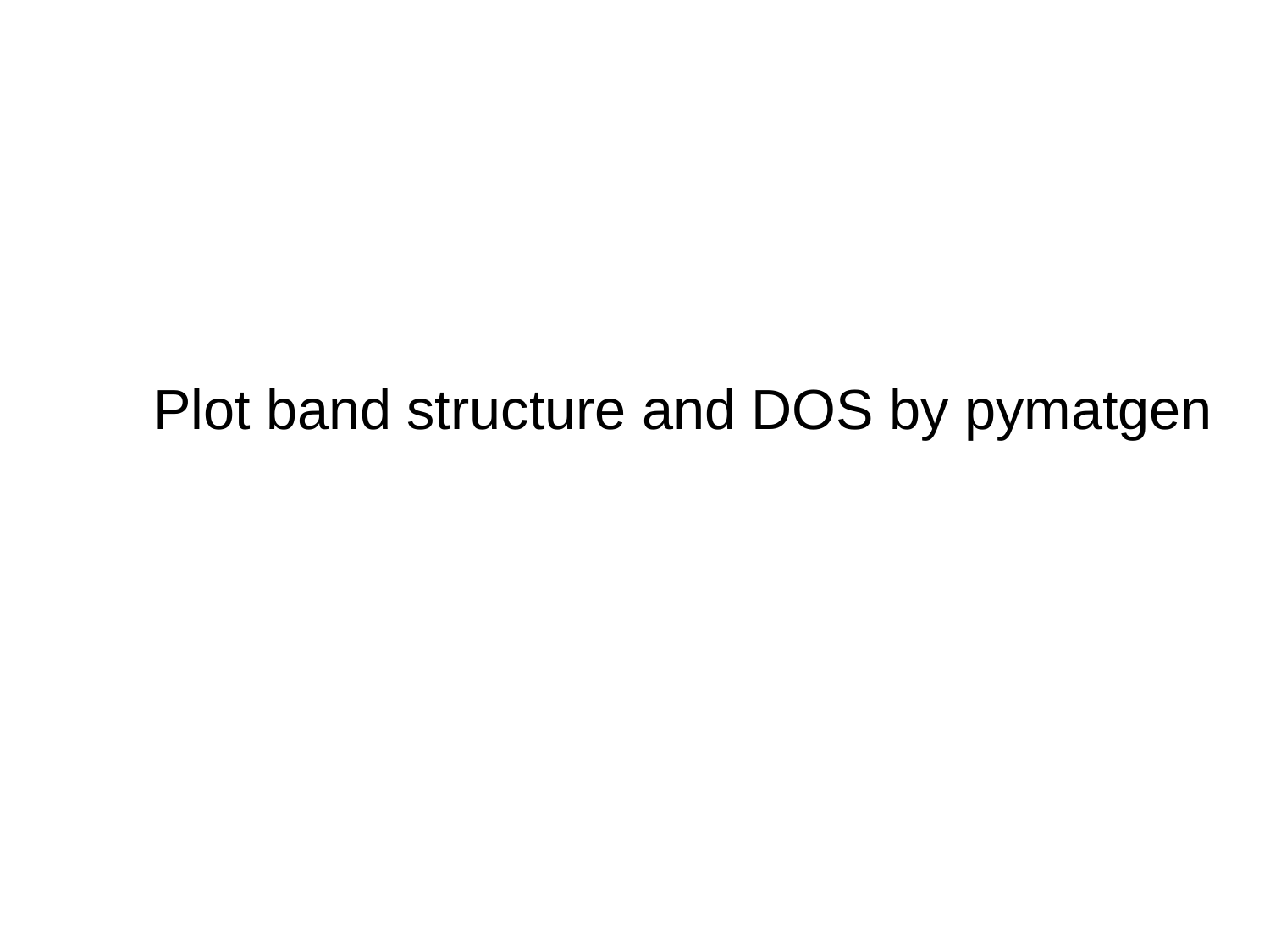

Plot band structure and DOS by pymatgen